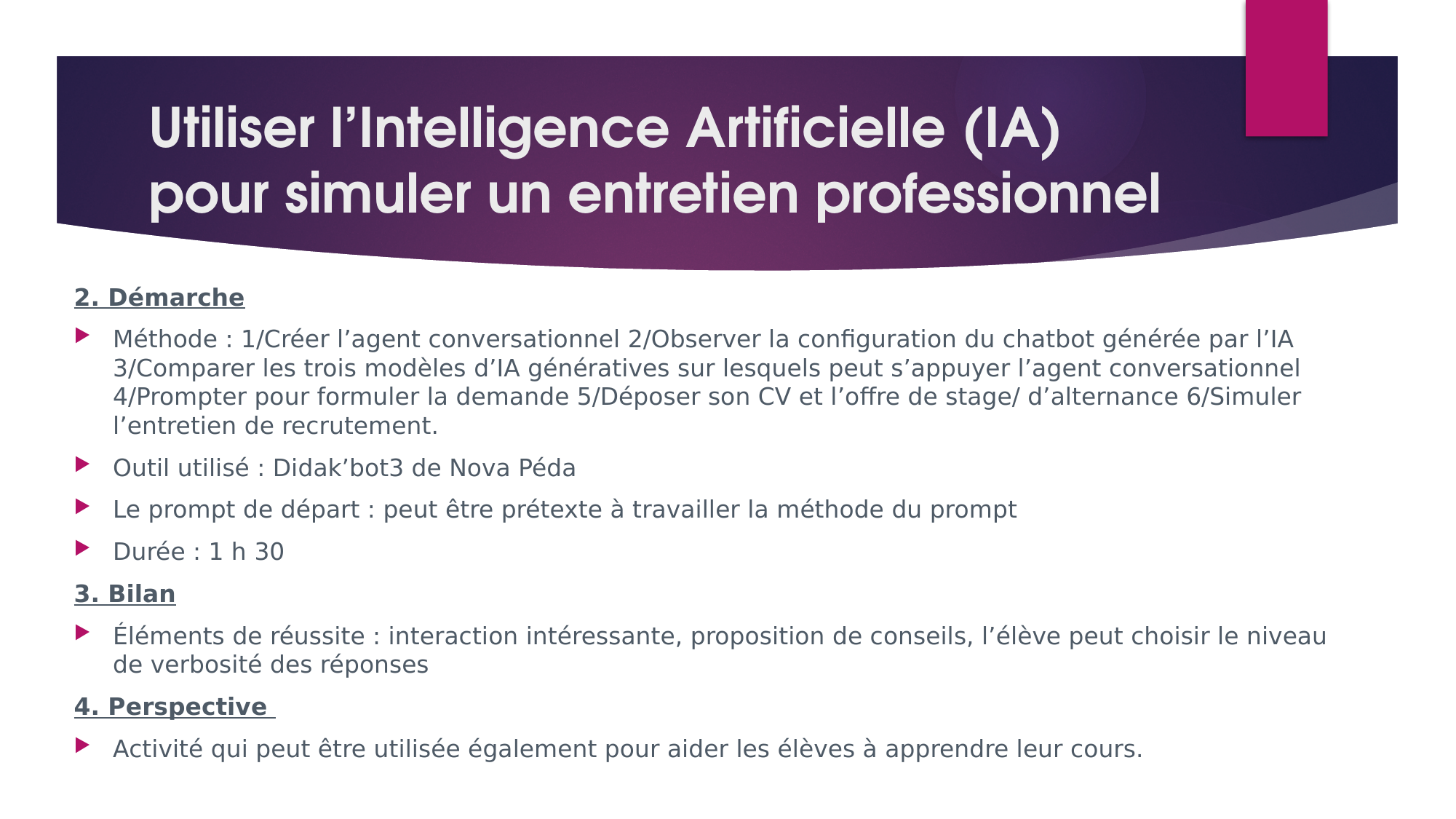

# Utiliser l’Intelligence Artificielle (IA) pour simuler un entretien professionnel
2. Démarche
Méthode : 1/Créer l’agent conversationnel 2/Observer la configuration du chatbot générée par l’IA 3/Comparer les trois modèles d’IA génératives sur lesquels peut s’appuyer l’agent conversationnel 4/Prompter pour formuler la demande 5/Déposer son CV et l’offre de stage/ d’alternance 6/Simuler l’entretien de recrutement.
Outil utilisé : Didak’bot3 de Nova Péda
Le prompt de départ : peut être prétexte à travailler la méthode du prompt
Durée : 1 h 30
3. Bilan
Éléments de réussite : interaction intéressante, proposition de conseils, l’élève peut choisir le niveau de verbosité des réponses
4. Perspective
Activité qui peut être utilisée également pour aider les élèves à apprendre leur cours.